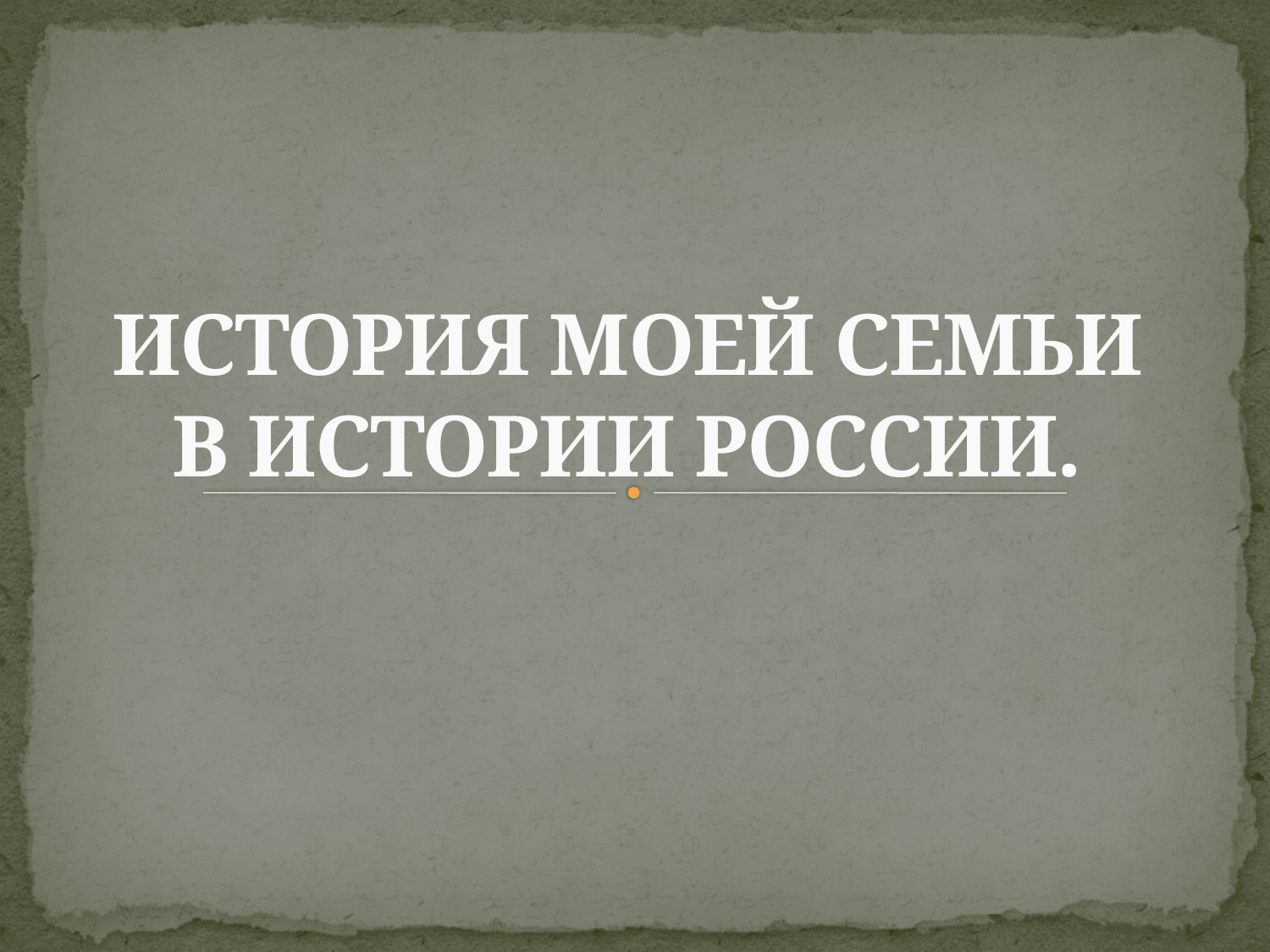

# ИСТОРИЯ МОЕЙ СЕМЬИ В ИСТОРИИ РОССИИ.